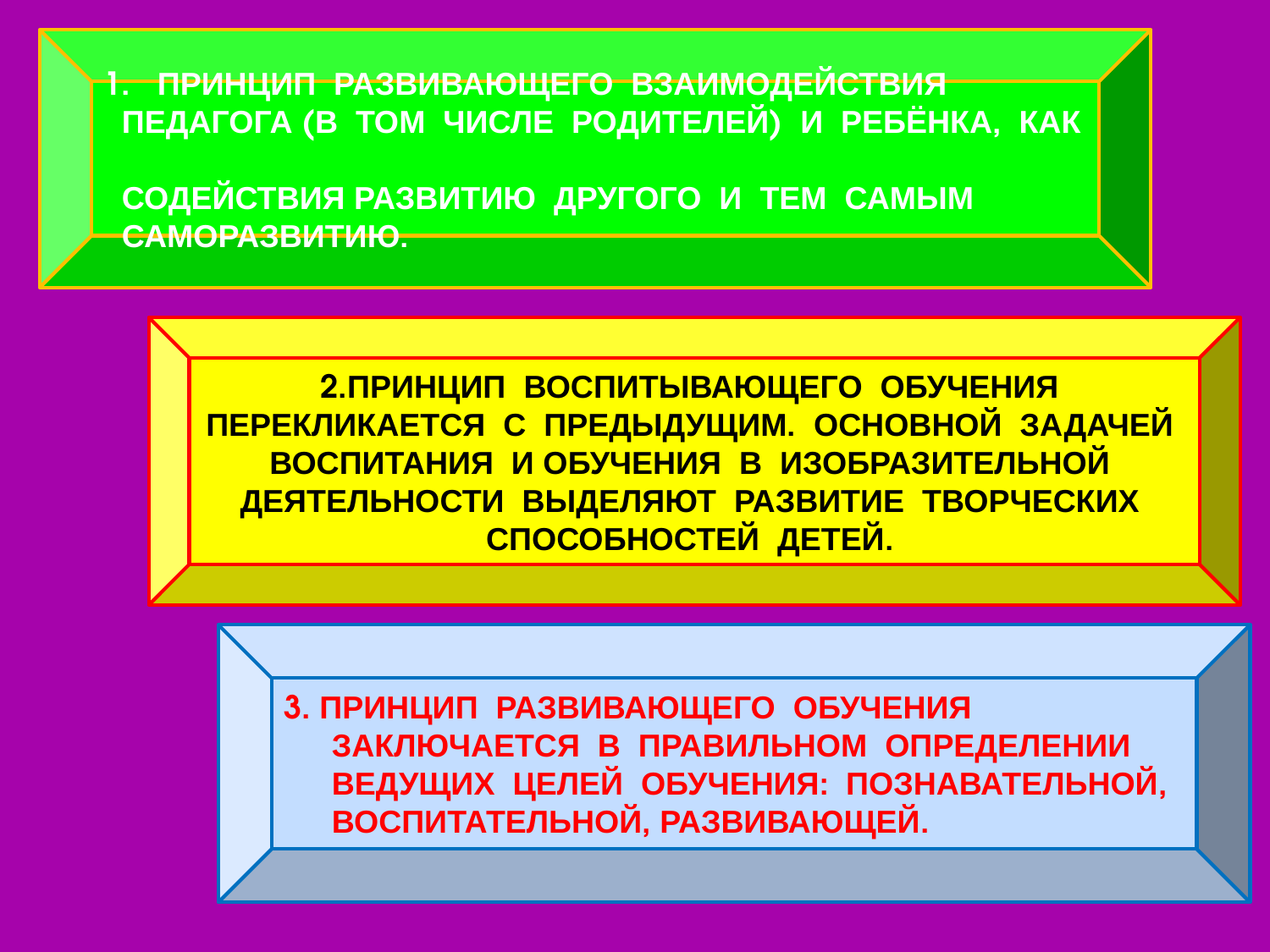

1.   ПРИНЦИП  РАЗВИВАЮЩЕГО  ВЗАИМОДЕЙСТВИЯ
  ПЕДАГОГА (В  ТОМ  ЧИСЛЕ  РОДИТЕЛЕЙ)  И  РЕБЁНКА,  КАК
  СОДЕЙСТВИЯ РАЗВИТИЮ  ДРУГОГО  И  ТЕМ  САМЫМ
  САМОРАЗВИТИЮ.
2.ПРИНЦИП  ВОСПИТЫВАЮЩЕГО  ОБУЧЕНИЯ  ПЕРЕКЛИКАЕТСЯ  С  ПРЕДЫДУЩИМ.  ОСНОВНОЙ  ЗАДАЧЕЙ  ВОСПИТАНИЯ  И ОБУЧЕНИЯ  В  ИЗОБРАЗИТЕЛЬНОЙ  ДЕЯТЕЛЬНОСТИ  ВЫДЕЛЯЮТ  РАЗВИТИЕ  ТВОРЧЕСКИХ  СПОСОБНОСТЕЙ  ДЕТЕЙ.
3. ПРИНЦИП  РАЗВИВАЮЩЕГО  ОБУЧЕНИЯ  ЗАКЛЮЧАЕТСЯ  В  ПРАВИЛЬНОМ  ОПРЕДЕЛЕНИИ  ВЕДУЩИХ  ЦЕЛЕЙ  ОБУЧЕНИЯ:  ПОЗНАВАТЕЛЬНОЙ, ВОСПИТАТЕЛЬНОЙ, РАЗВИВАЮЩЕЙ.